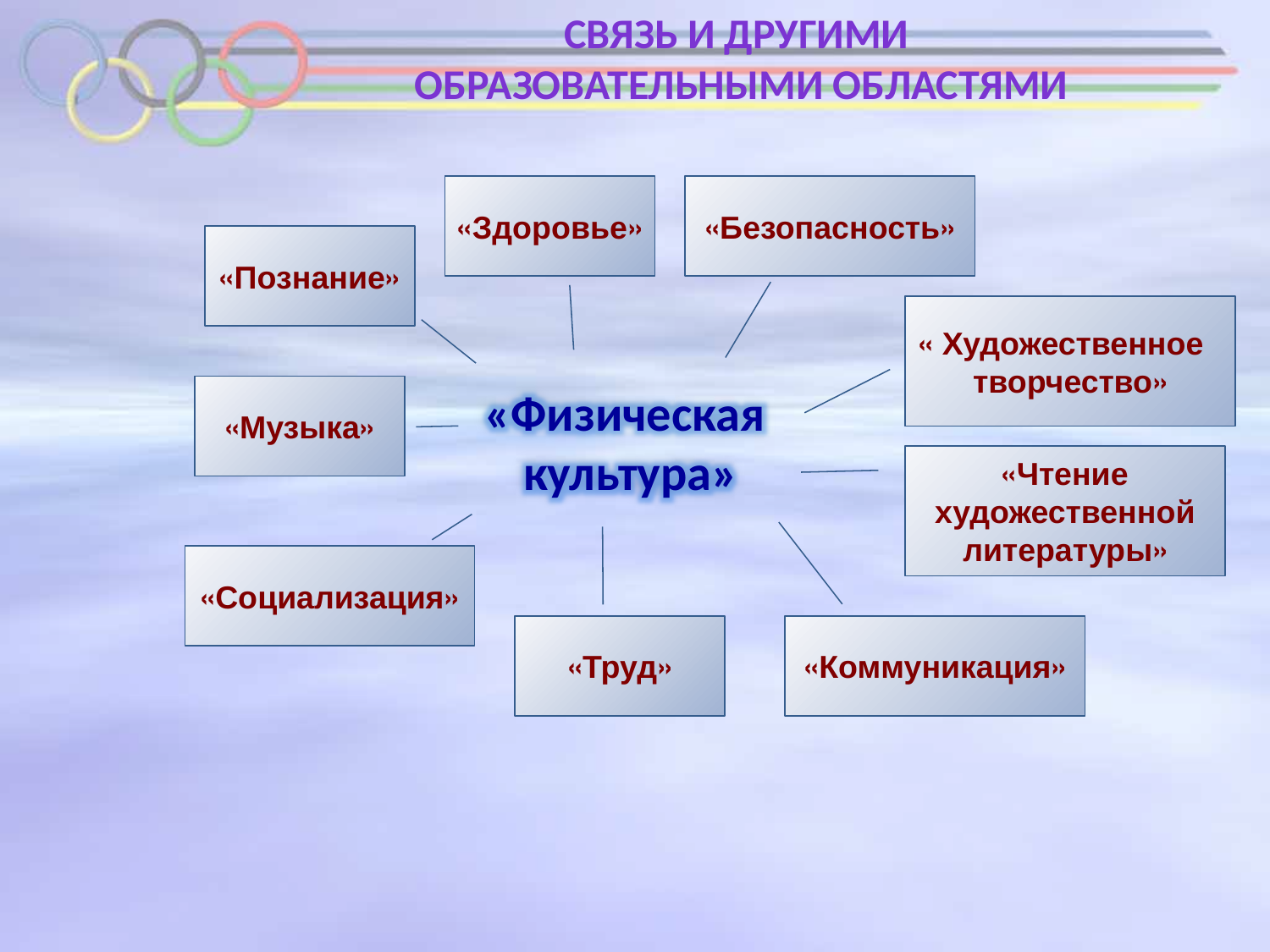

связь и другими
образовательными областями
«Здоровье»
«Безопасность»
«Познание»
« Художественное   творчество»
«Музыка»
«Физическая
 культура»
«Чтение художественной литературы»
«Социализация»
«Труд»
«Коммуникация»